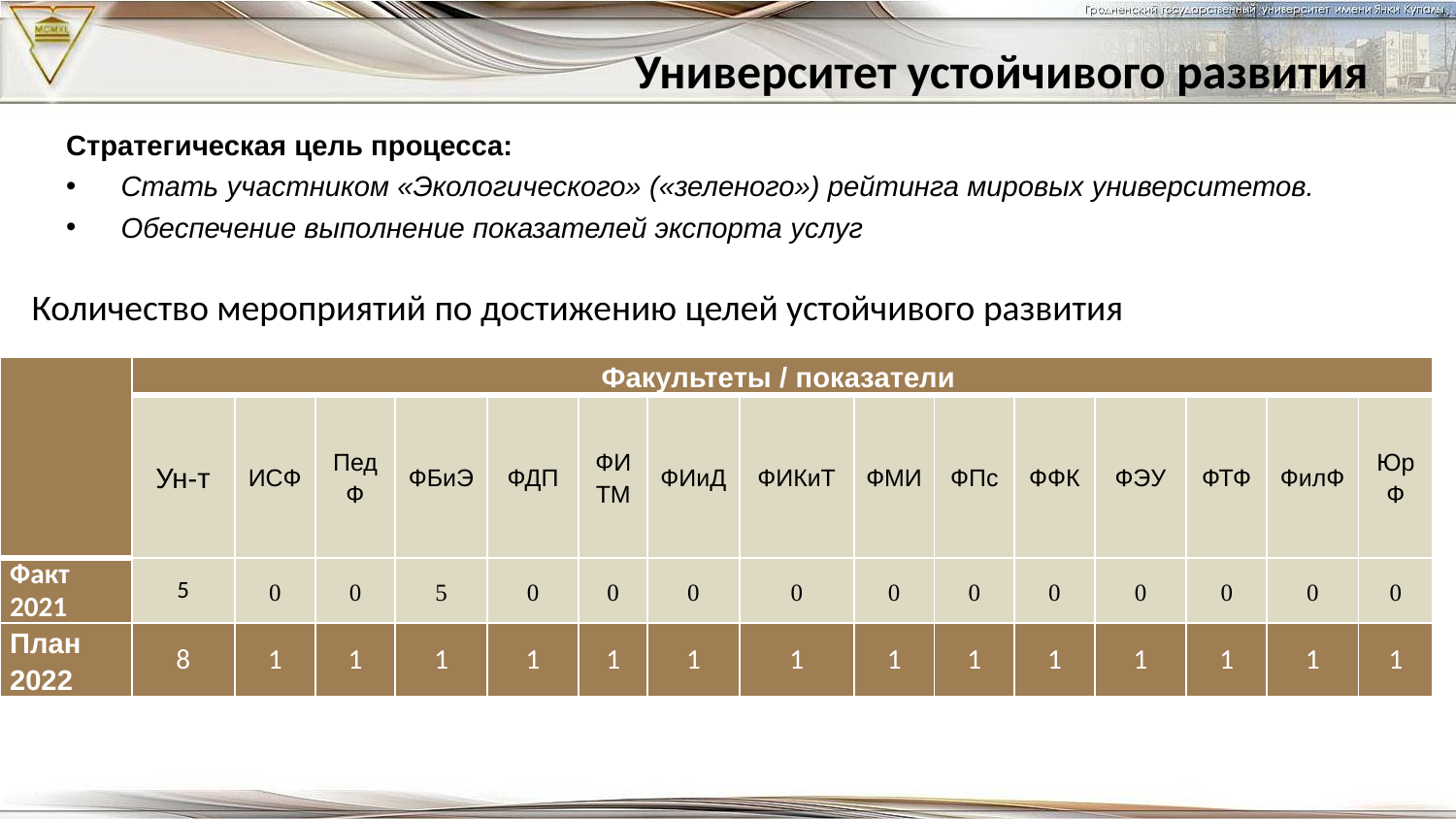

Университет устойчивого развития
Стратегическая цель процесса:
Стать участником «Экологического» («зеленого») рейтинга мировых университетов.
Обеспечение выполнение показателей экспорта услуг
Количество мероприятий по достижению целей устойчивого развития
|  | Факультеты / показатели |  |  |  |  |  |  |  |  |  |  |  |  |  |  |
| --- | --- | --- | --- | --- | --- | --- | --- | --- | --- | --- | --- | --- | --- | --- | --- |
|  | Ун-т | ИСФ | ПедФ | ФБиЭ | ФДП | ФИТМ | ФИиД | ФИКиТ | ФМИ | ФПс | ФФК | ФЭУ | ФТФ | ФилФ | ЮрФ |
| Факт 2021 | 5 | 0 | 0 | 5 | 0 | 0 | 0 | 0 | 0 | 0 | 0 | 0 | 0 | 0 | 0 |
| План 2022 | 8 | 1 | 1 | 1 | 1 | 1 | 1 | 1 | 1 | 1 | 1 | 1 | 1 | 1 | 1 |